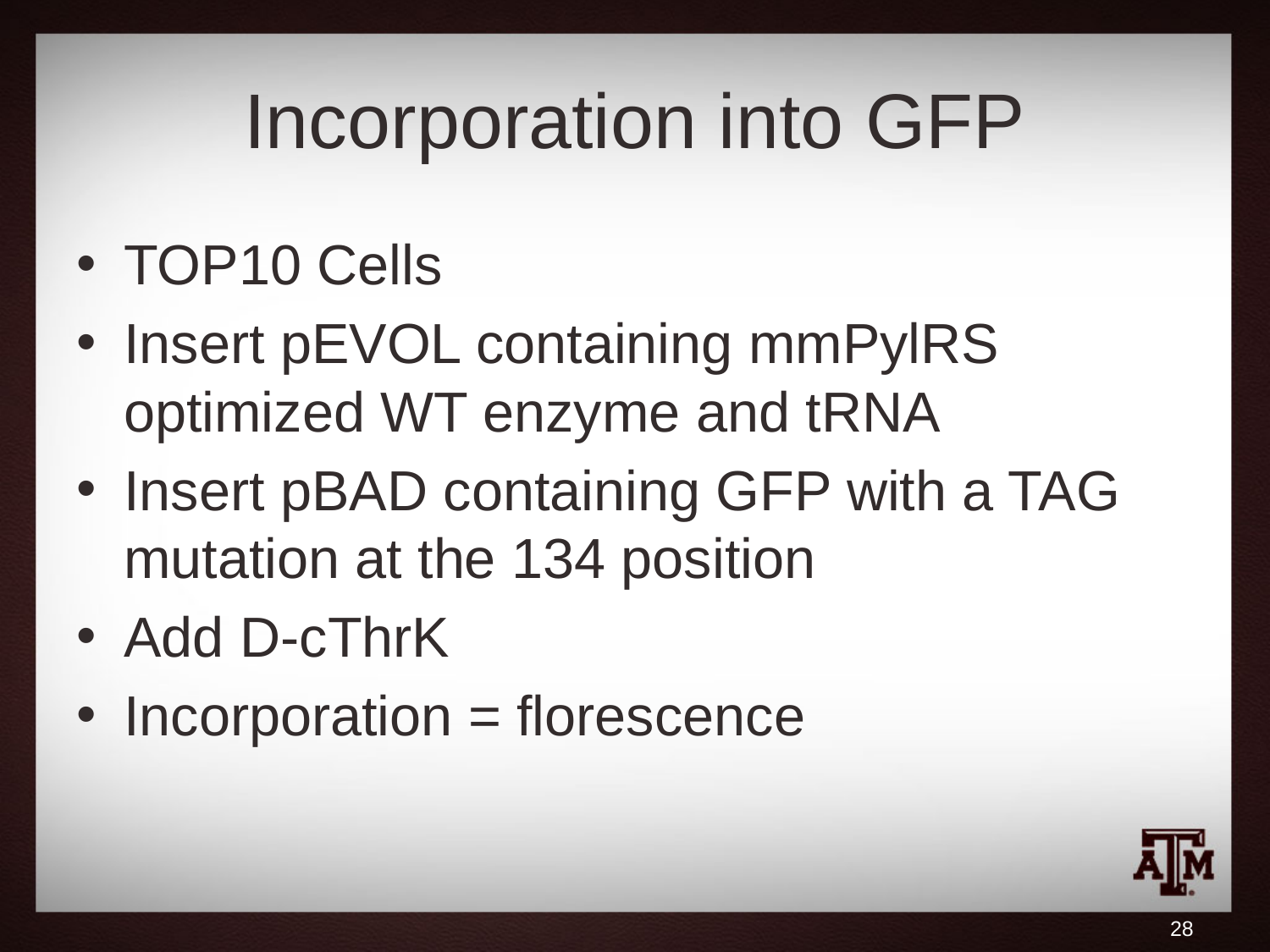

# Incorporation into GFP
TOP10 Cells
Insert pEVOL containing mmPylRS optimized WT enzyme and tRNA
Insert pBAD containing GFP with a TAG mutation at the 134 position
Add D-cThrK
Incorporation = florescence
28